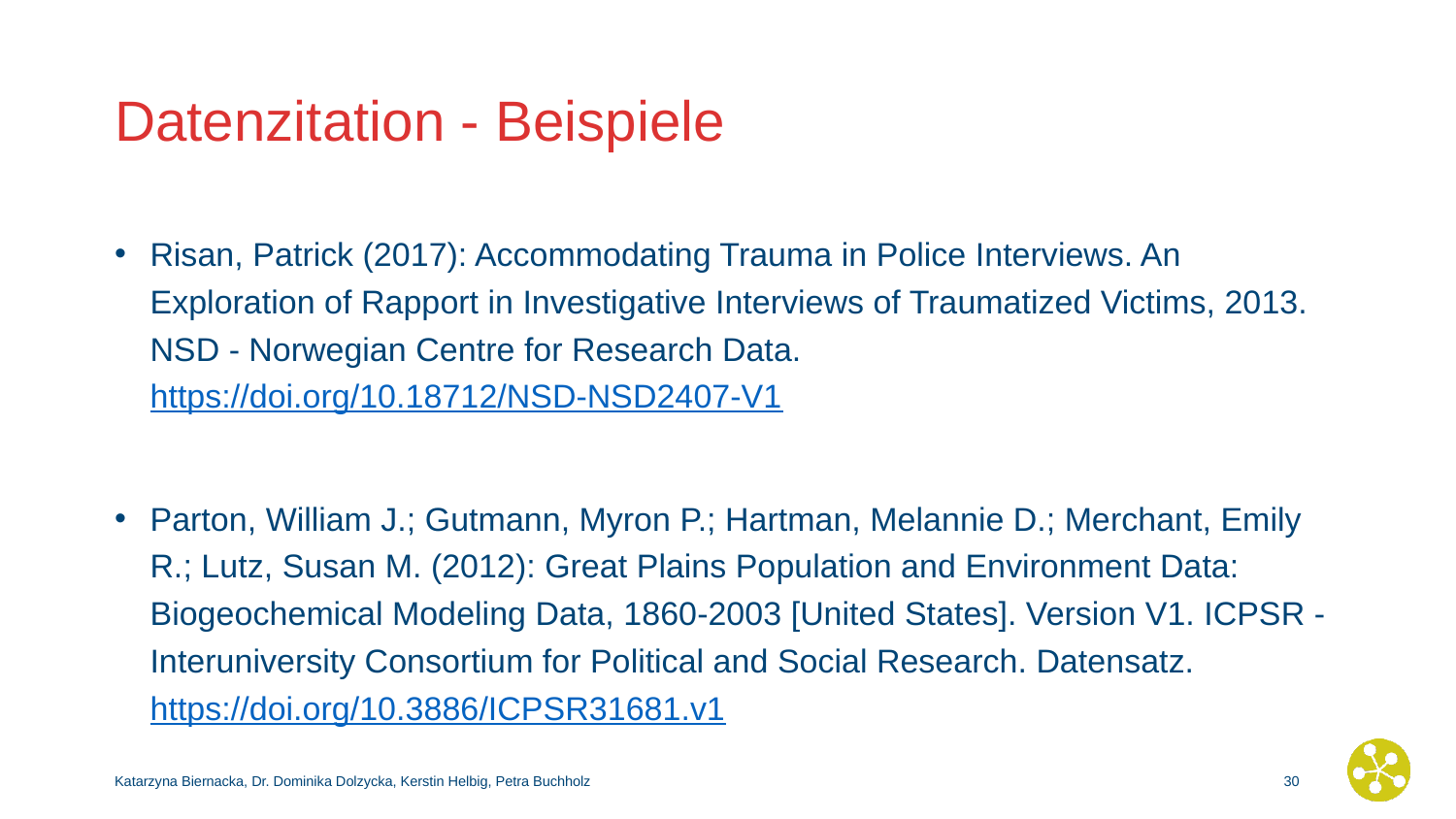

# Datenzitation - Beispiele
Risan, Patrick (2017): Accommodating Trauma in Police Interviews. An Exploration of Rapport in Investigative Interviews of Traumatized Victims, 2013. NSD - Norwegian Centre for Research Data. https://doi.org/10.18712/NSD-NSD2407-V1

Parton, William J.; Gutmann, Myron P.; Hartman, Melannie D.; Merchant, Emily R.; Lutz, Susan M. (2012): Great Plains Population and Environment Data: Biogeochemical Modeling Data, 1860-2003 [United States]. Version V1. ICPSR - Interuniversity Consortium for Political and Social Research. Datensatz. https://doi.org/10.3886/ICPSR31681.v1

Katarzyna Biernacka, Dr. Dominika Dolzycka, Kerstin Helbig, Petra Buchholz
30